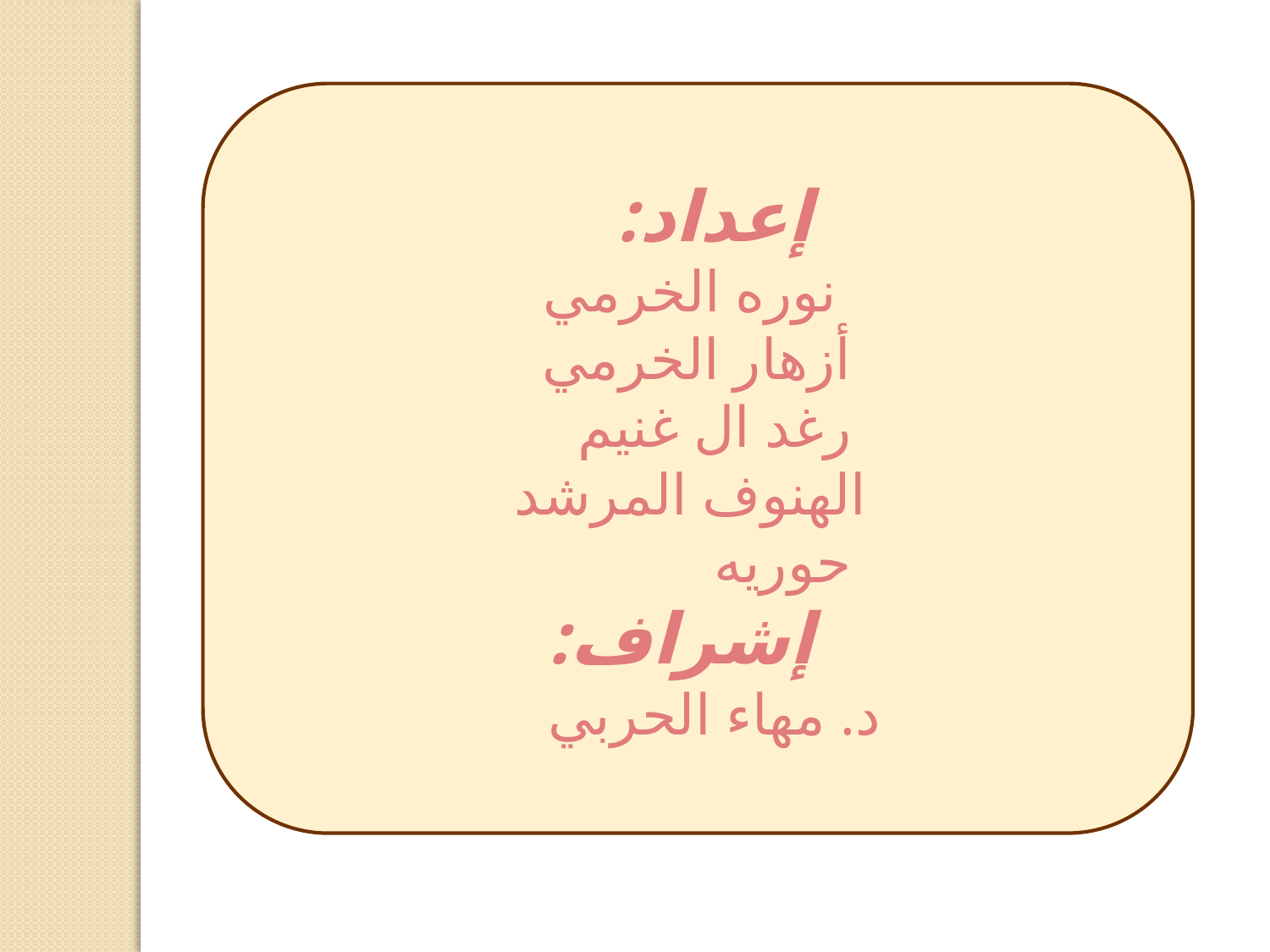

إعداد:
                     نوره الخرمي
                    أزهار الخرمي
                    رغد ال غنيم
                   الهنوف المرشد
                    حوريه
                    إشراف:
                  د. مهاء الحربي